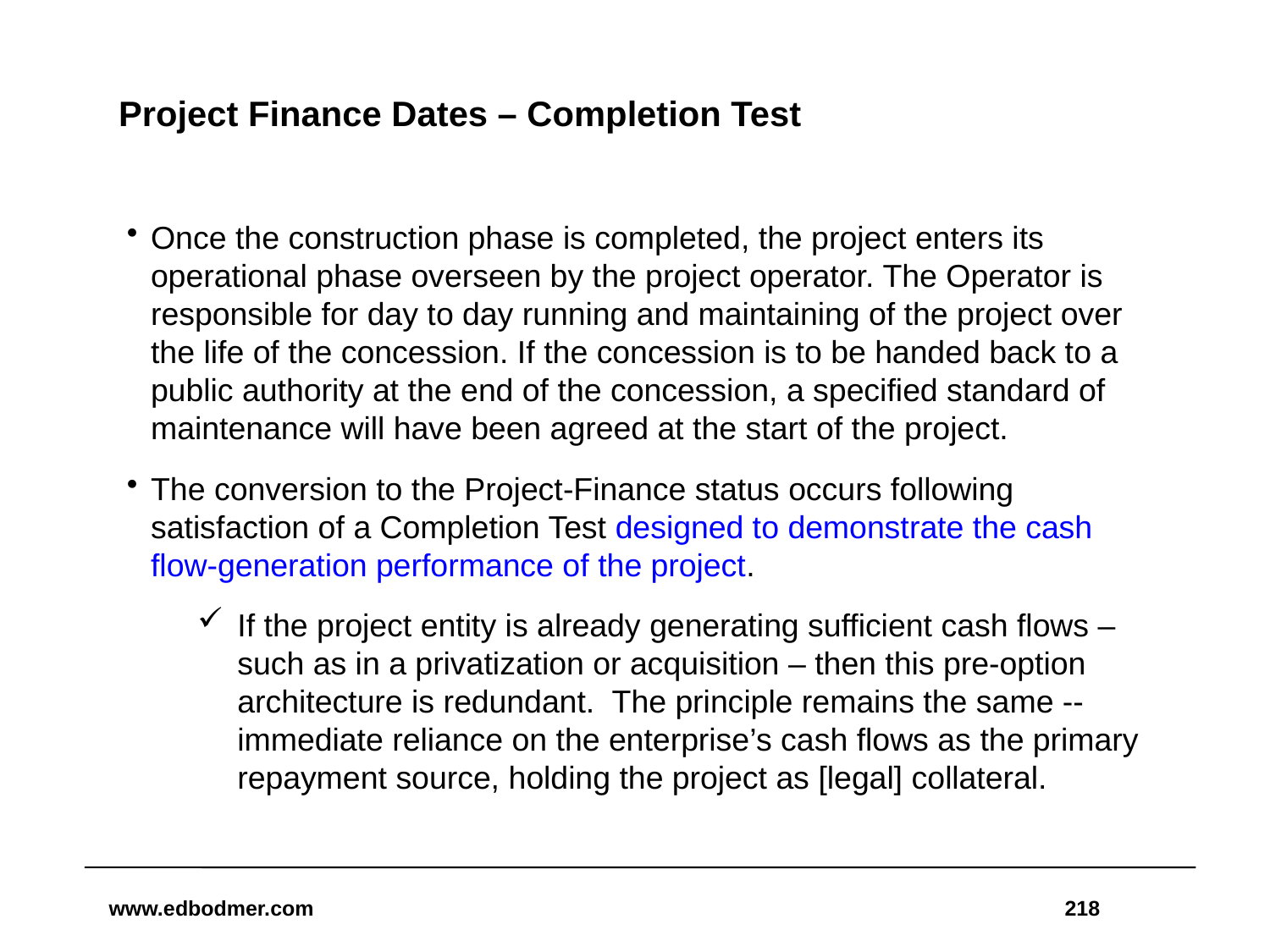

# Project Finance Dates – Completion Test
Once the construction phase is completed, the project enters its operational phase overseen by the project operator. The Operator is responsible for day to day running and maintaining of the project over the life of the concession. If the concession is to be handed back to a public authority at the end of the concession, a specified standard of maintenance will have been agreed at the start of the project.
The conversion to the Project-Finance status occurs following satisfaction of a Completion Test designed to demonstrate the cash flow-generation performance of the project.
If the project entity is already generating sufficient cash flows – such as in a privatization or acquisition – then this pre-option architecture is redundant.  The principle remains the same -- immediate reliance on the enterprise’s cash flows as the primary repayment source, holding the project as [legal] collateral.